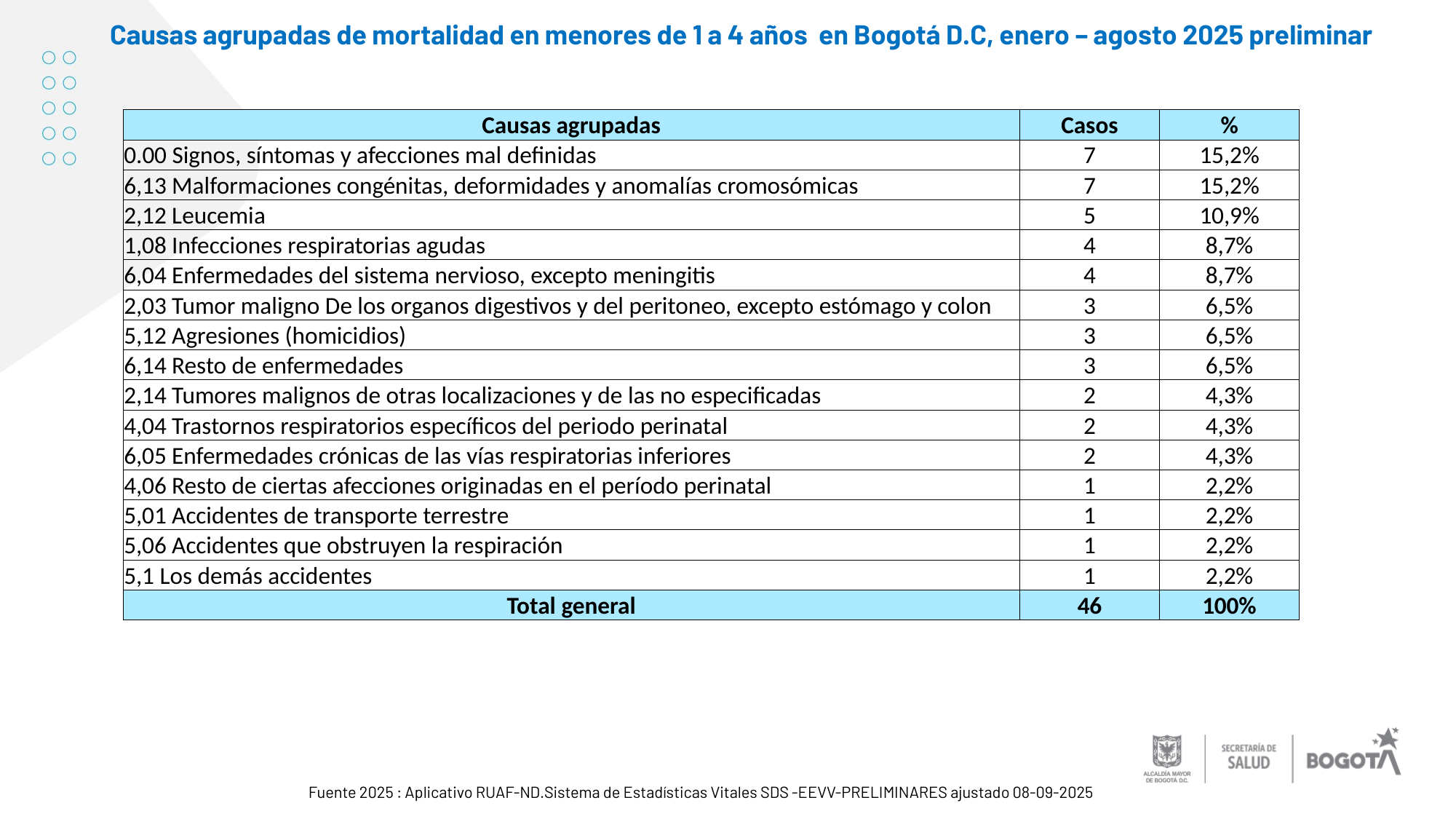

Causas agrupadas de mortalidad en menores de 1 a 4 años  en Bogotá D.C, enero – agosto 2025 preliminar
| Causas agrupadas | Casos | % |
| --- | --- | --- |
| 0.00 Signos, síntomas y afecciones mal definidas | 7 | 15,2% |
| 6,13 Malformaciones congénitas, deformidades y anomalías cromosómicas | 7 | 15,2% |
| 2,12 Leucemia | 5 | 10,9% |
| 1,08 Infecciones respiratorias agudas | 4 | 8,7% |
| 6,04 Enfermedades del sistema nervioso, excepto meningitis | 4 | 8,7% |
| 2,03 Tumor maligno De los organos digestivos y del peritoneo, excepto estómago y colon | 3 | 6,5% |
| 5,12 Agresiones (homicidios) | 3 | 6,5% |
| 6,14 Resto de enfermedades | 3 | 6,5% |
| 2,14 Tumores malignos de otras localizaciones y de las no especificadas | 2 | 4,3% |
| 4,04 Trastornos respiratorios específicos del periodo perinatal | 2 | 4,3% |
| 6,05 Enfermedades crónicas de las vías respiratorias inferiores | 2 | 4,3% |
| 4,06 Resto de ciertas afecciones originadas en el período perinatal | 1 | 2,2% |
| 5,01 Accidentes de transporte terrestre | 1 | 2,2% |
| 5,06 Accidentes que obstruyen la respiración | 1 | 2,2% |
| 5,1 Los demás accidentes | 1 | 2,2% |
| Total general | 46 | 100% |
Fuente 2025 : Aplicativo RUAF-ND.Sistema de Estadísticas Vitales SDS -EEVV-PRELIMINARES ajustado 08-09-2025